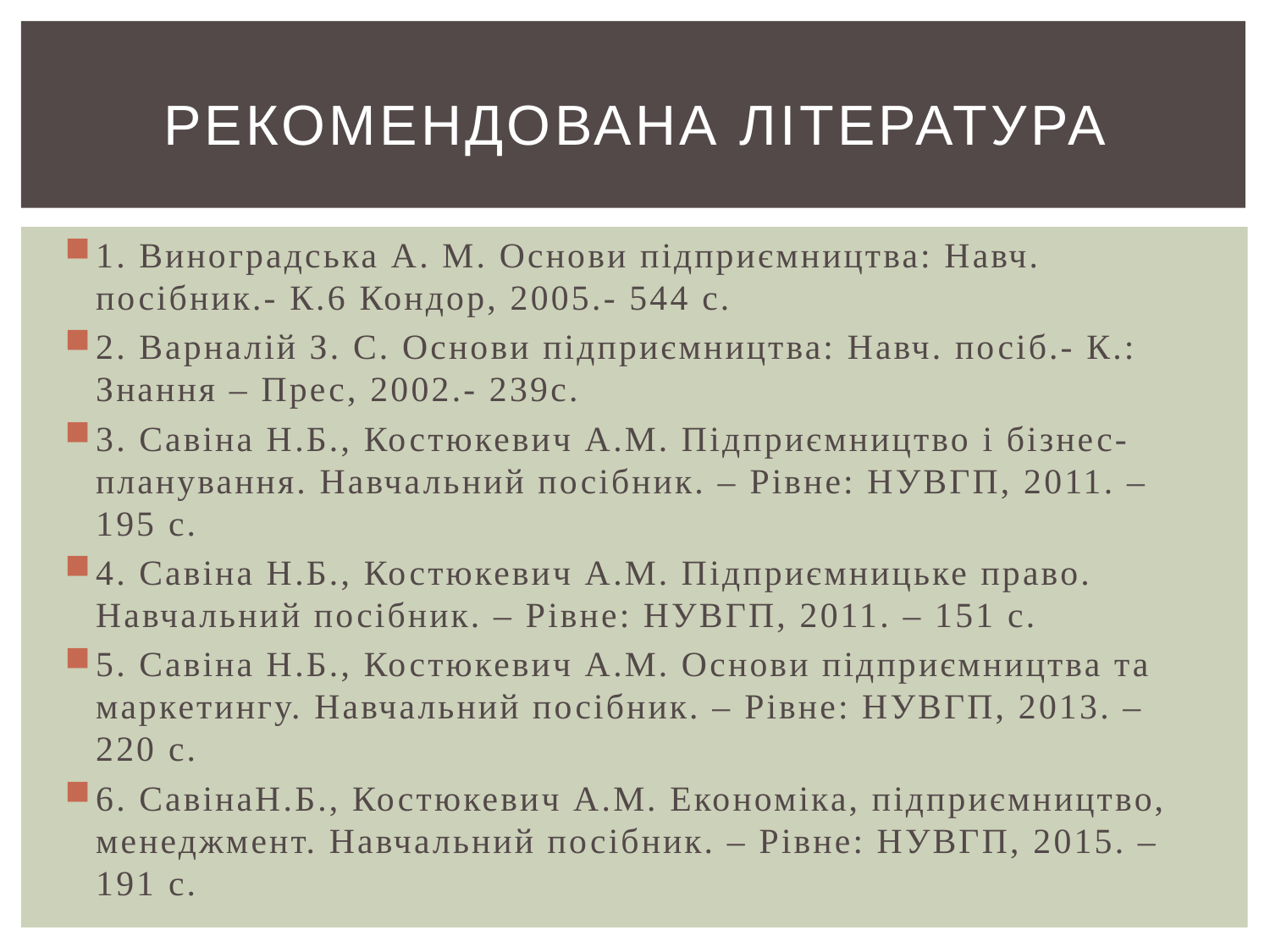

# РЕКОМЕНДОВАНА ЛІТЕРАТУРА
1. Виноградська А. М. Основи підприємництва: Навч. посібник.- К.6 Кондор, 2005.- 544 с.
2. Варналій З. С. Основи підприємництва: Навч. посіб.- К.: Знання – Прес, 2002.- 239с.
3. Савіна Н.Б., Костюкевич А.М. Підприємництво і бізнес-планування. Навчальний посібник. – Рівне: НУВГП, 2011. – 195 с.
4. Савіна Н.Б., Костюкевич А.М. Підприємницьке право. Навчальний посібник. – Рівне: НУВГП, 2011. – 151 с.
5. Савіна Н.Б., Костюкевич А.М. Основи підприємництва та маркетингу. Навчальний посібник. – Рівне: НУВГП, 2013. – 220 с.
6. СавінаН.Б., Костюкевич А.М. Економіка, підприємництво, менеджмент. Навчальний посібник. – Рівне: НУВГП, 2015. – 191 с.